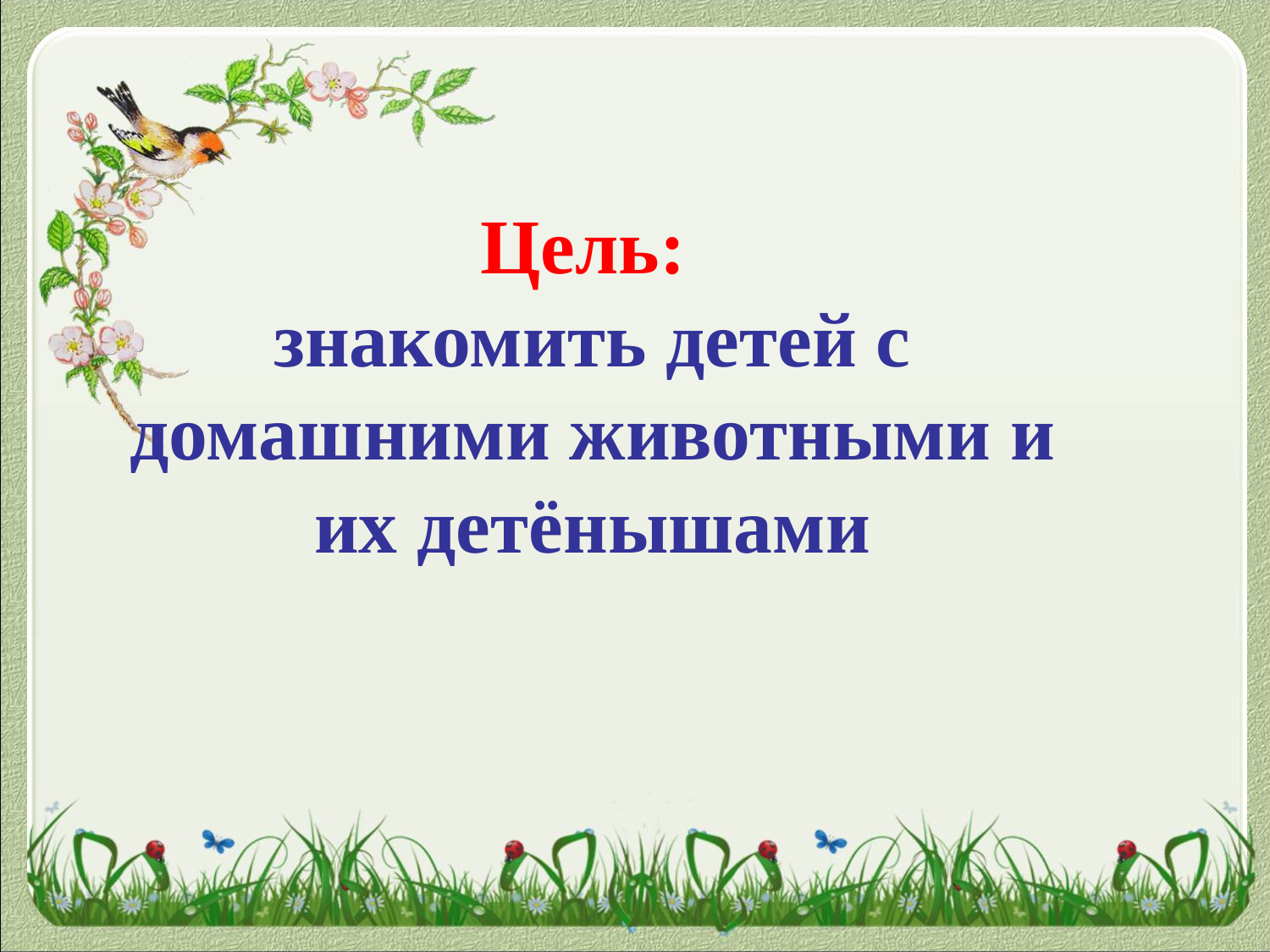

Цель:
знакомить детей с домашними животными и их детёнышами